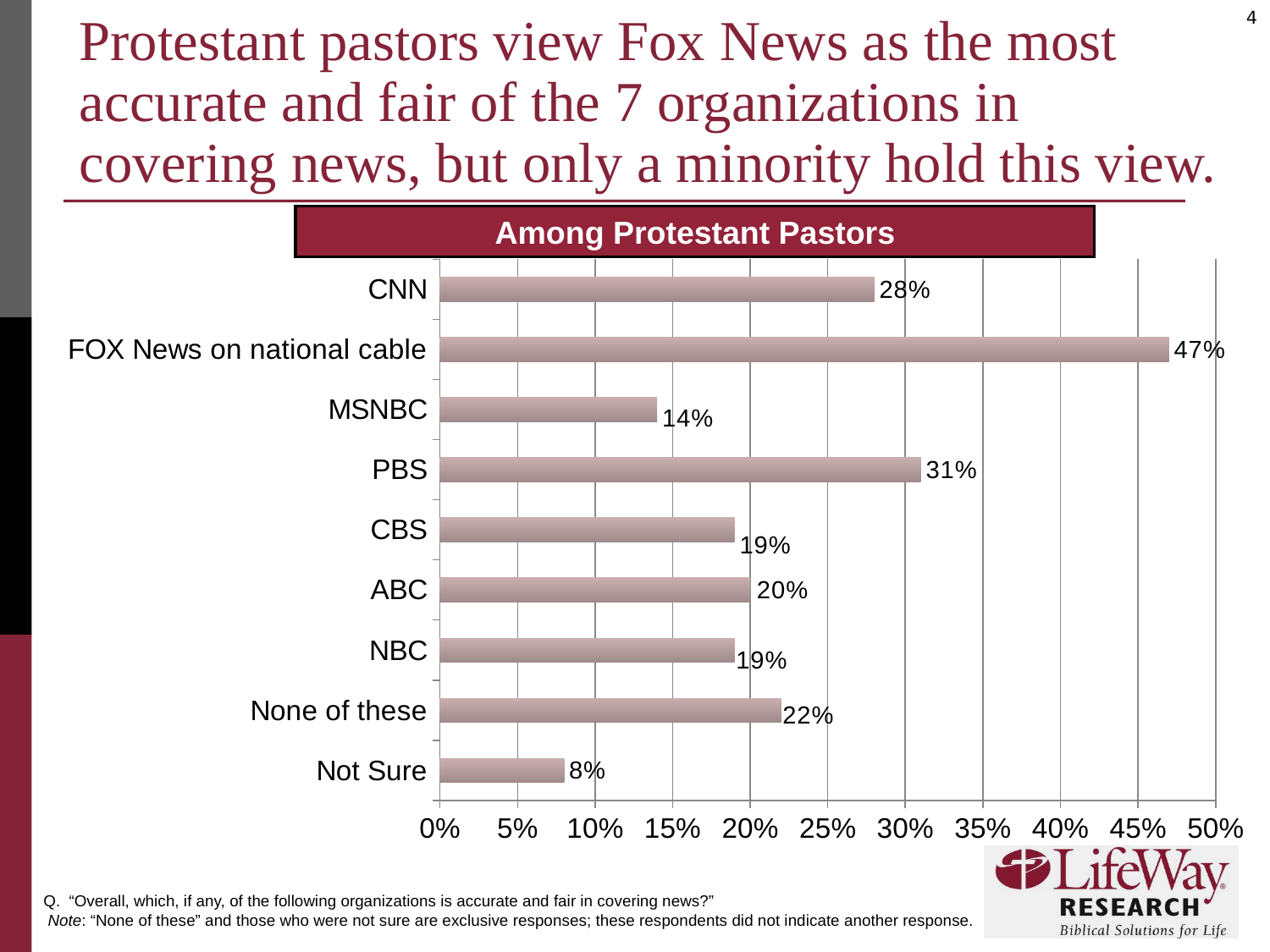

# Protestant pastors view Fox News as the most accurate and fair of the 7 organizations in covering news, but only a minority hold this view.
Among Protestant Pastors

### Chart

| Category |  |
|---|---|
| Not Sure | 0.08000000000000002 |
| None of these | 0.22 |
| NBC | 0.19 |
| ABC | 0.2 |
| CBS | 0.19 |
| PBS | 0.31000000000000005 |
| MSNBC | 0.14 |
| FOX News on national cable | 0.47000000000000003 |
| CNN | 0.2800000000000001 |
Q.  “Overall, which, if any, of the following organizations is accurate and fair in covering news?”
 Note: “None of these” and those who were not sure are exclusive responses; these respondents did not indicate another response.